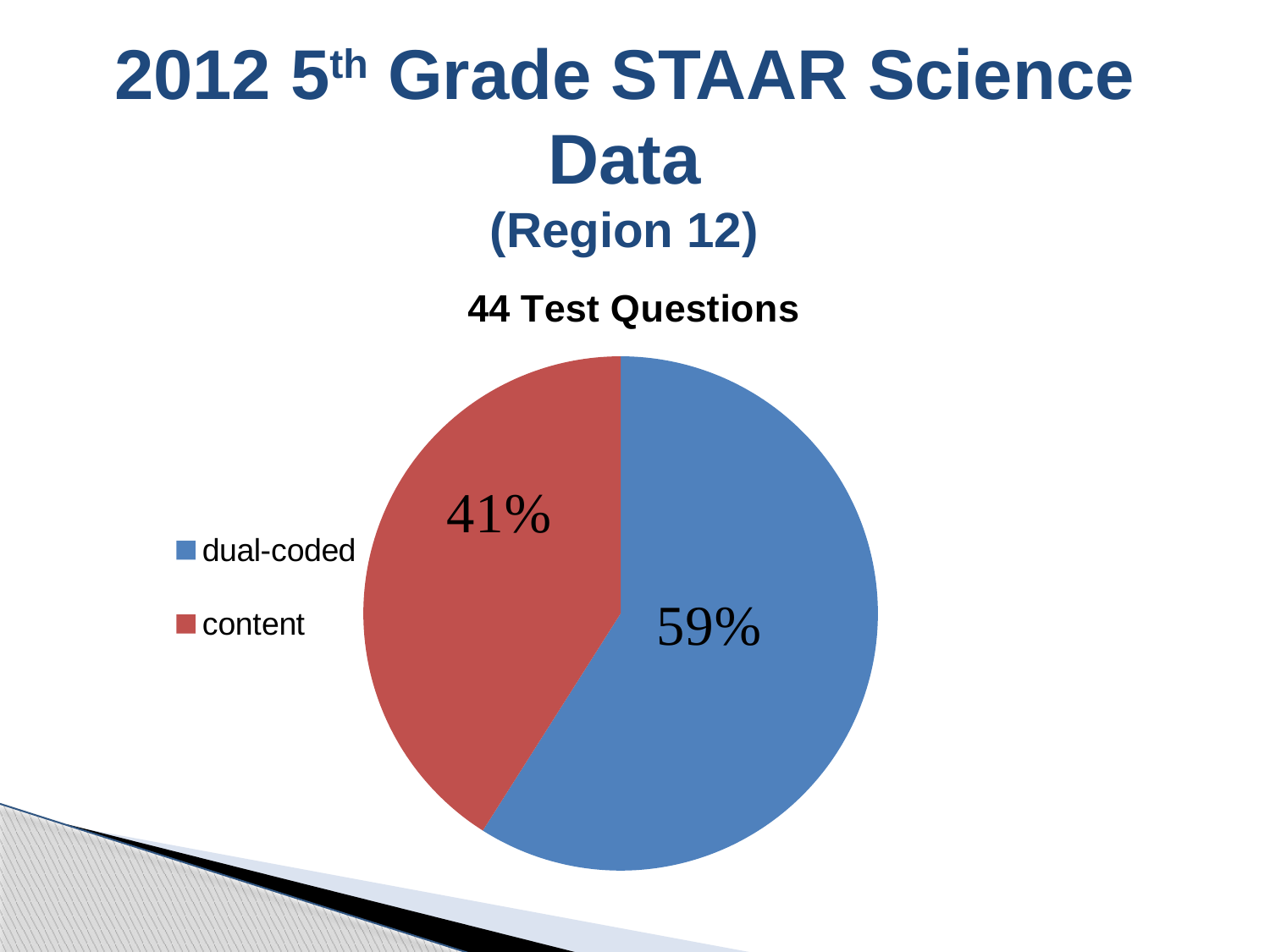

# 2012 5th Grade STAAR Science Data (Region 12)

### Chart:

| Category | 44 Test Questions |
|---|---|
| dual-coded | 0.59 |
| content | 0.41 |